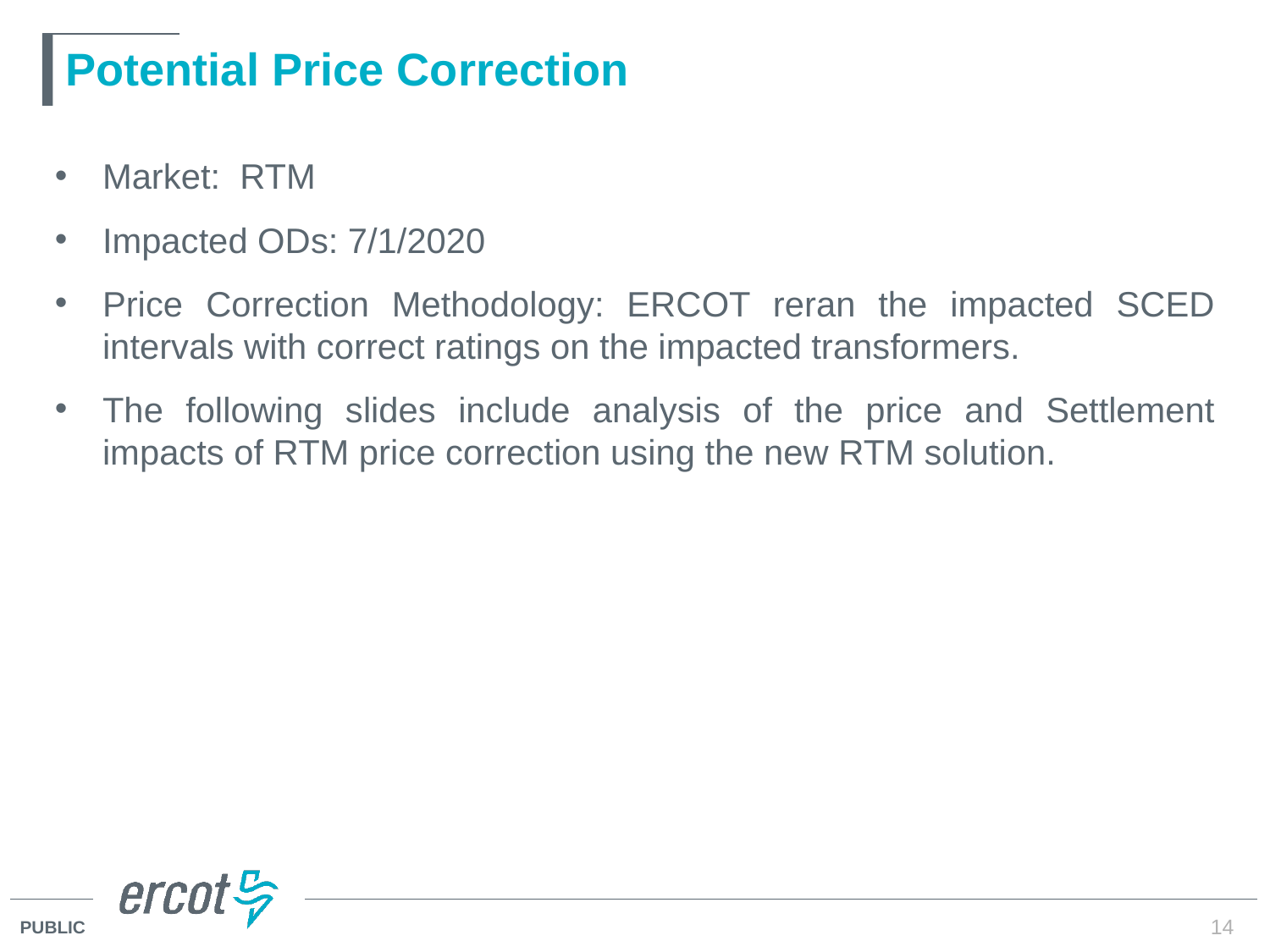

# Potential Price Correction
Market:  RTM
Impacted ODs: 7/1/2020
Price Correction Methodology: ERCOT reran the impacted SCED intervals with correct ratings on the impacted transformers.
The following slides include analysis of the price and Settlement impacts of RTM price correction using the new RTM solution.

14